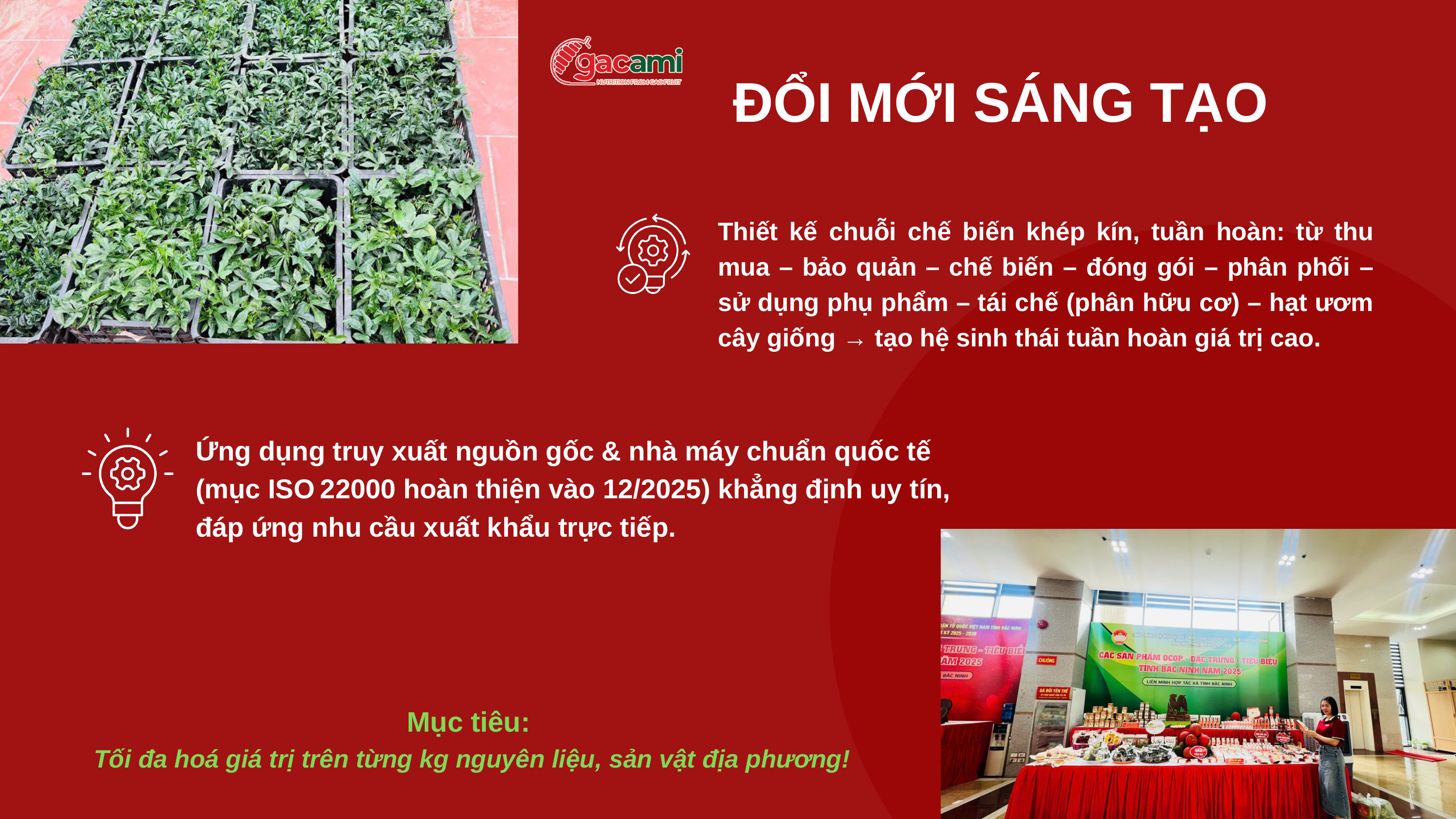

ĐỔI MỚI SÁNG TẠO
Thiết kế chuỗi chế biến khép kín, tuần hoàn: từ thu mua – bảo quản – chế biến – đóng gói – phân phối – sử dụng phụ phẩm – tái chế (phân hữu cơ) – hạt ươm cây giống → tạo hệ sinh thái tuần hoàn giá trị cao.

Ứng dụng truy xuất nguồn gốc & nhà máy chuẩn quốc tế
(mục ISO 22000 hoàn thiện vào 12/2025) khẳng định uy tín,
đáp ứng nhu cầu xuất khẩu trực tiếp.

Mục tiêu:
Tối đa hoá giá trị trên từng kg nguyên liệu, sản vật địa phương!